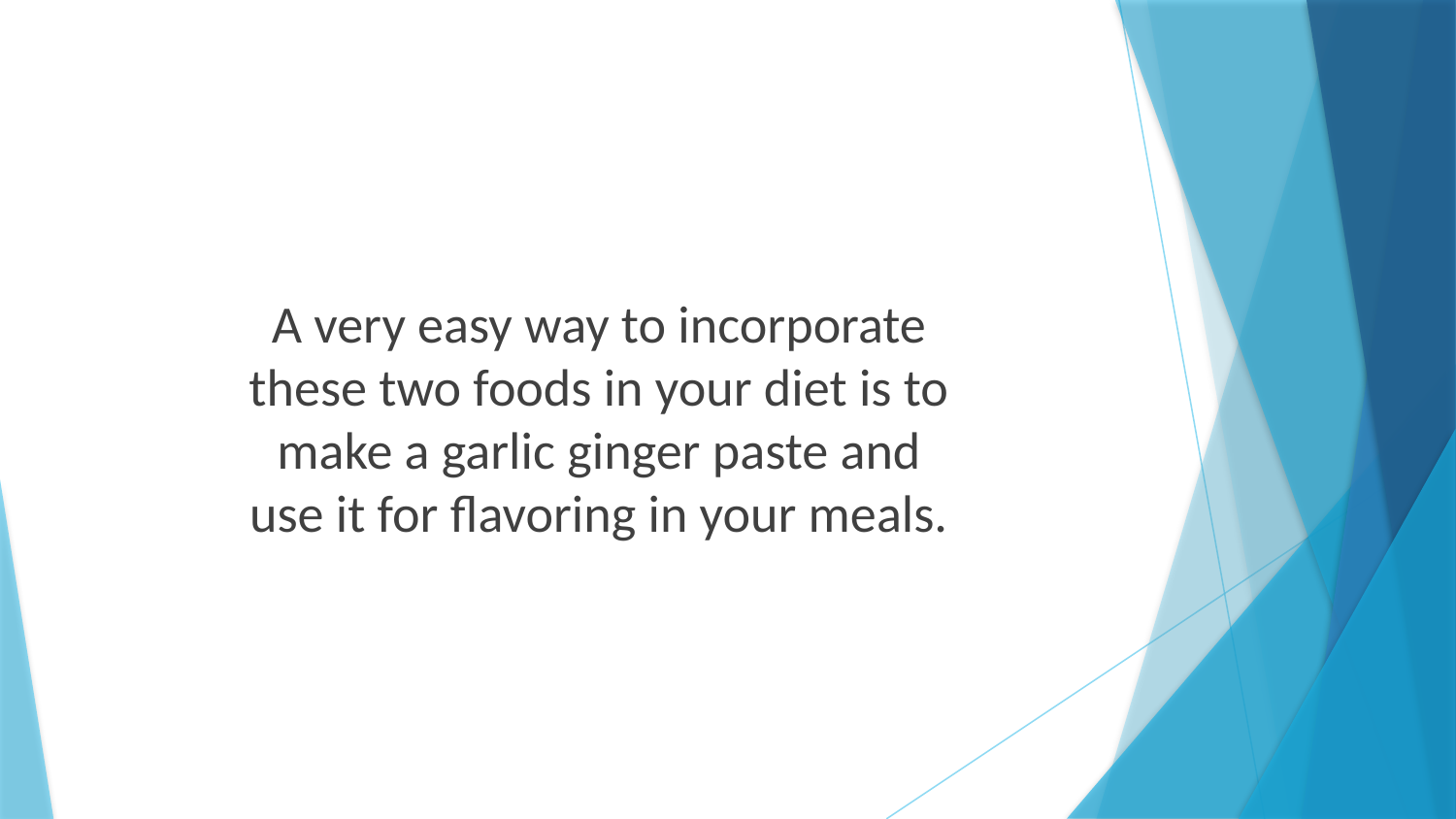

A very easy way to incorporate
these two foods in your diet is to
make a garlic ginger paste and
use it for flavoring in your meals.